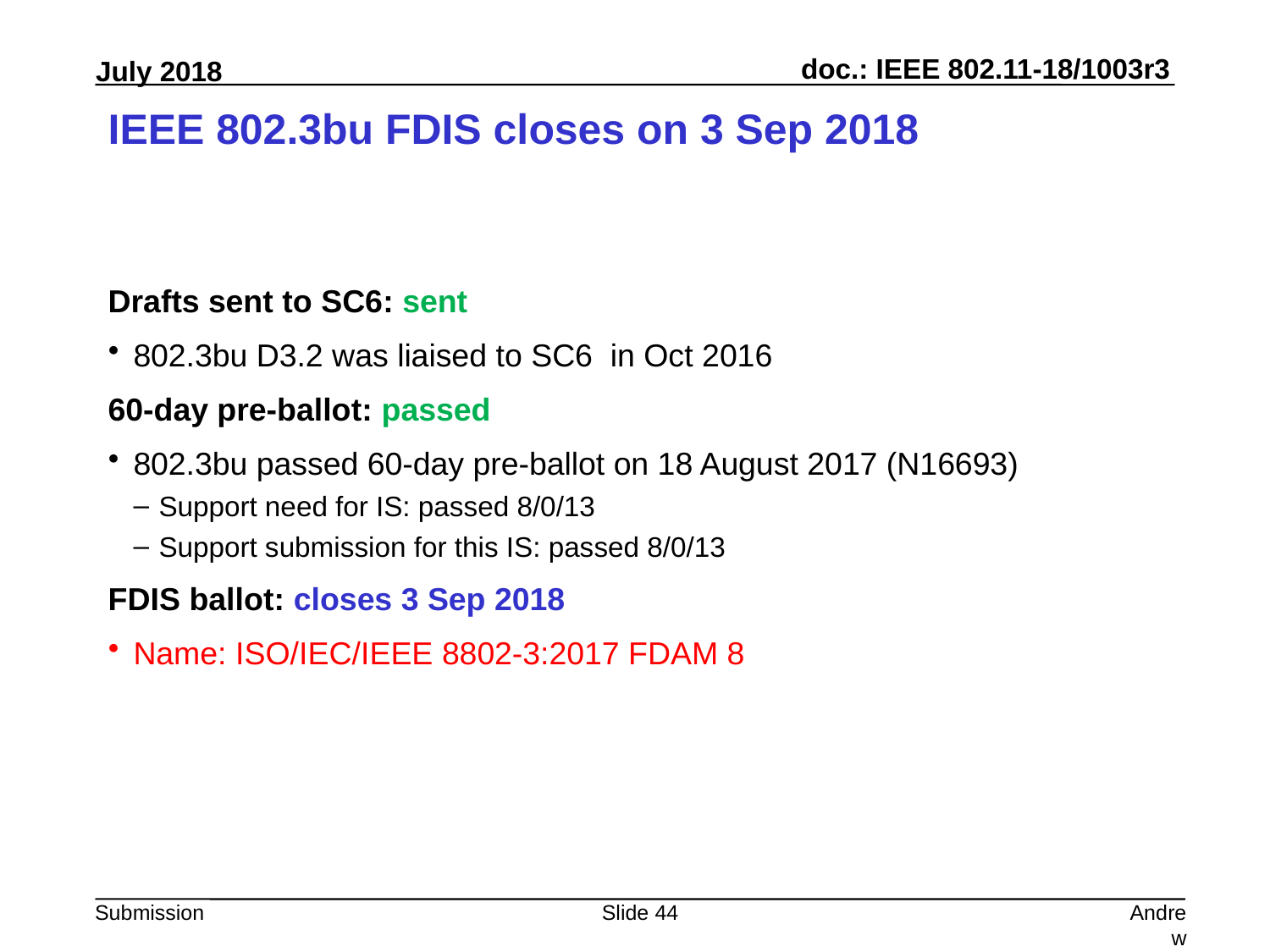

# IEEE 802.3bu FDIS closes on 3 Sep 2018
Drafts sent to SC6: sent
802.3bu D3.2 was liaised to SC6  in Oct 2016
60-day pre-ballot: passed
802.3bu passed 60-day pre-ballot on 18 August 2017 (N16693)
Support need for IS: passed 8/0/13
Support submission for this IS: passed 8/0/13
FDIS ballot: closes 3 Sep 2018
Name: ISO/IEC/IEEE 8802-3:2017 FDAM 8

Slide 44
Andrew Myles, Cisco